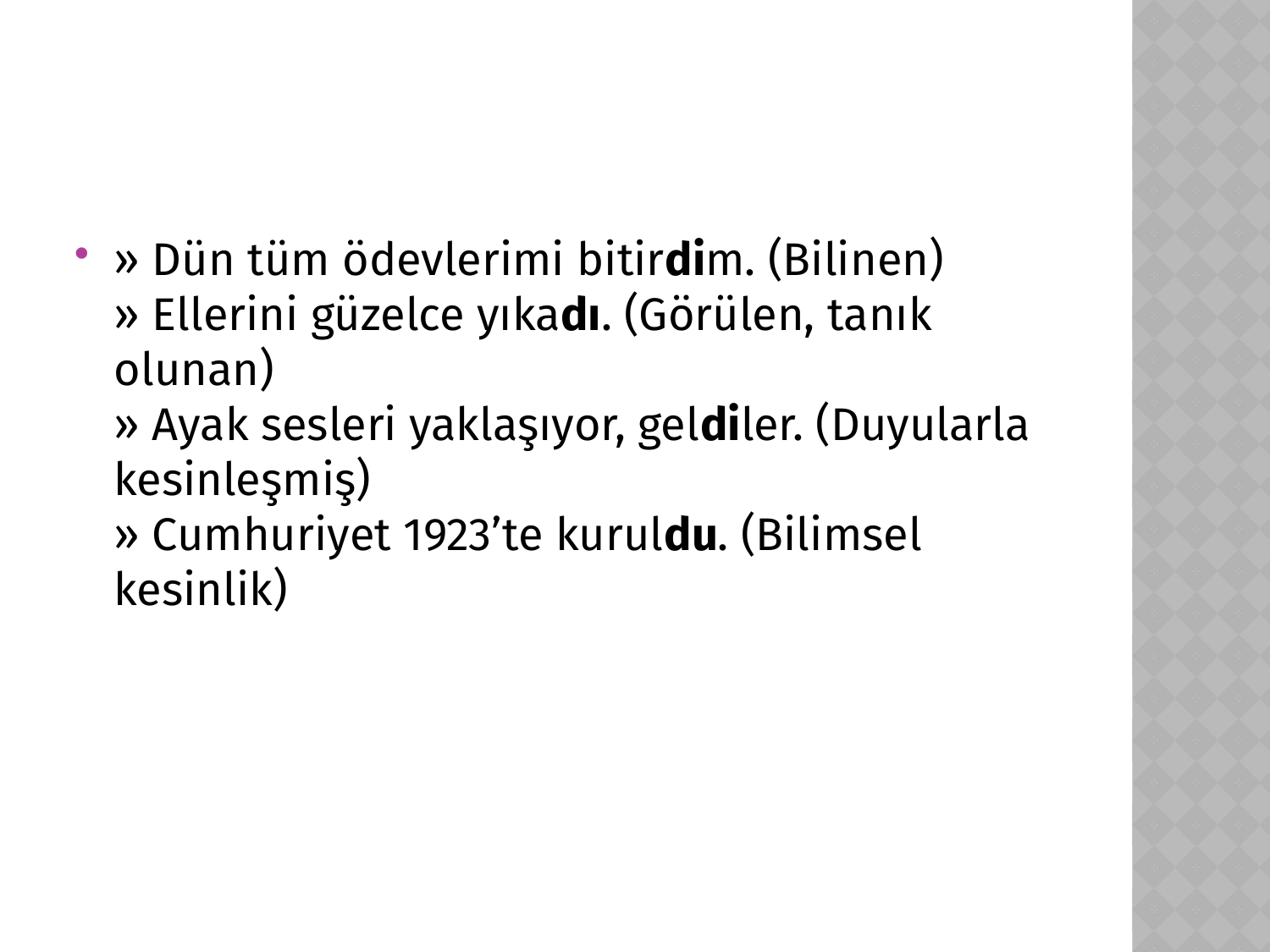

#
» Dün tüm ödevlerimi bitirdim. (Bilinen)
» Ellerini güzelce yıkadı. (Görülen, tanık olunan)
» Ayak sesleri yaklaşıyor, geldiler. (Duyularla kesinleşmiş)
» Cumhuriyet 1923’te kuruldu. (Bilimsel kesinlik)